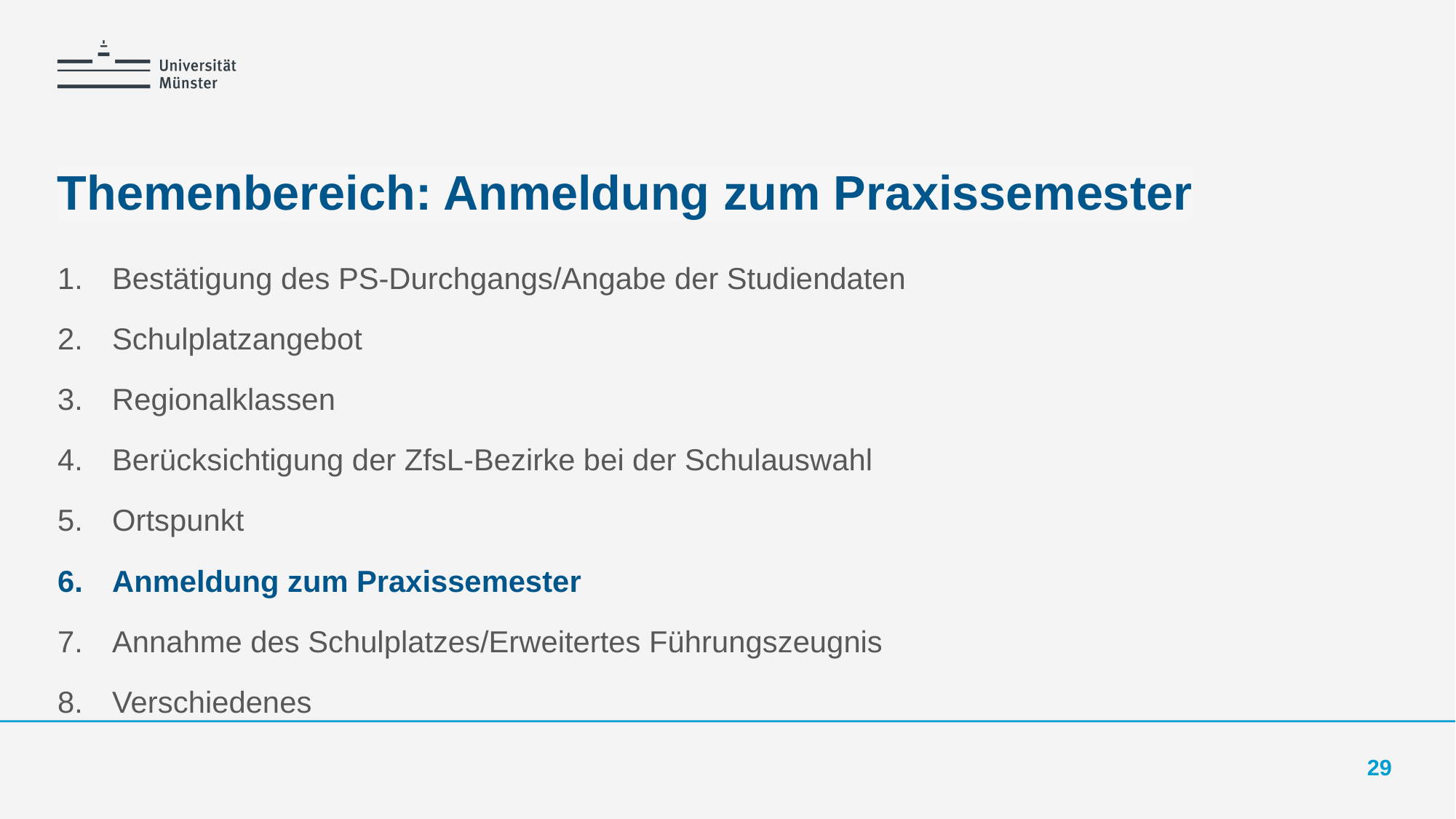

# Themenbereich: Anmeldung zum Praxissemester
Bestätigung des PS-Durchgangs/Angabe der Studiendaten
Schulplatzangebot
Regionalklassen
Berücksichtigung der ZfsL-Bezirke bei der Schulauswahl
Ortspunkt
Anmeldung zum Praxissemester
Annahme des Schulplatzes/Erweitertes Führungszeugnis
Verschiedenes

29